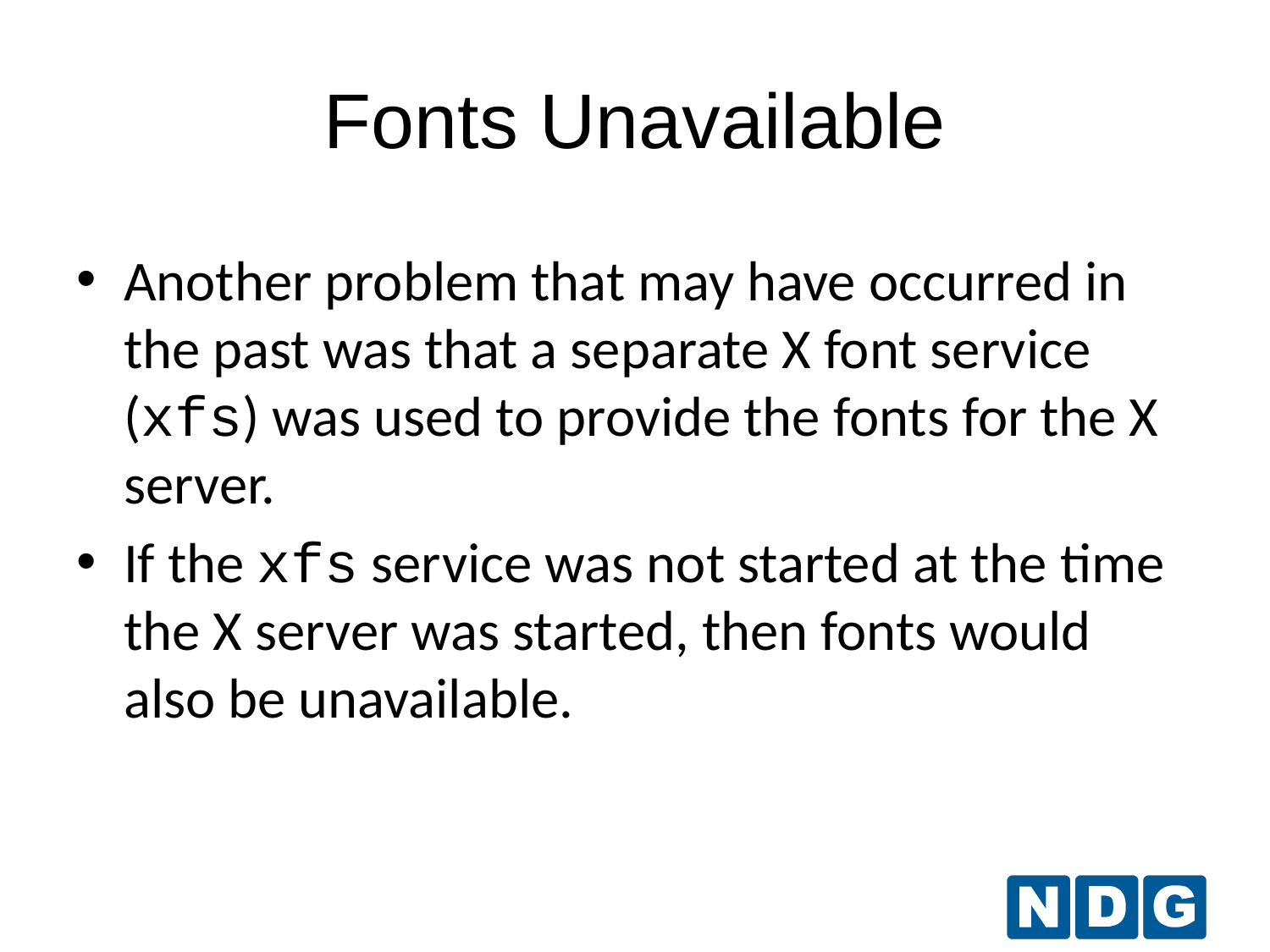

# Fonts Unavailable
Another problem that may have occurred in the past was that a separate X font service (xfs) was used to provide the fonts for the X server.
If the xfs service was not started at the time the X server was started, then fonts would also be unavailable.